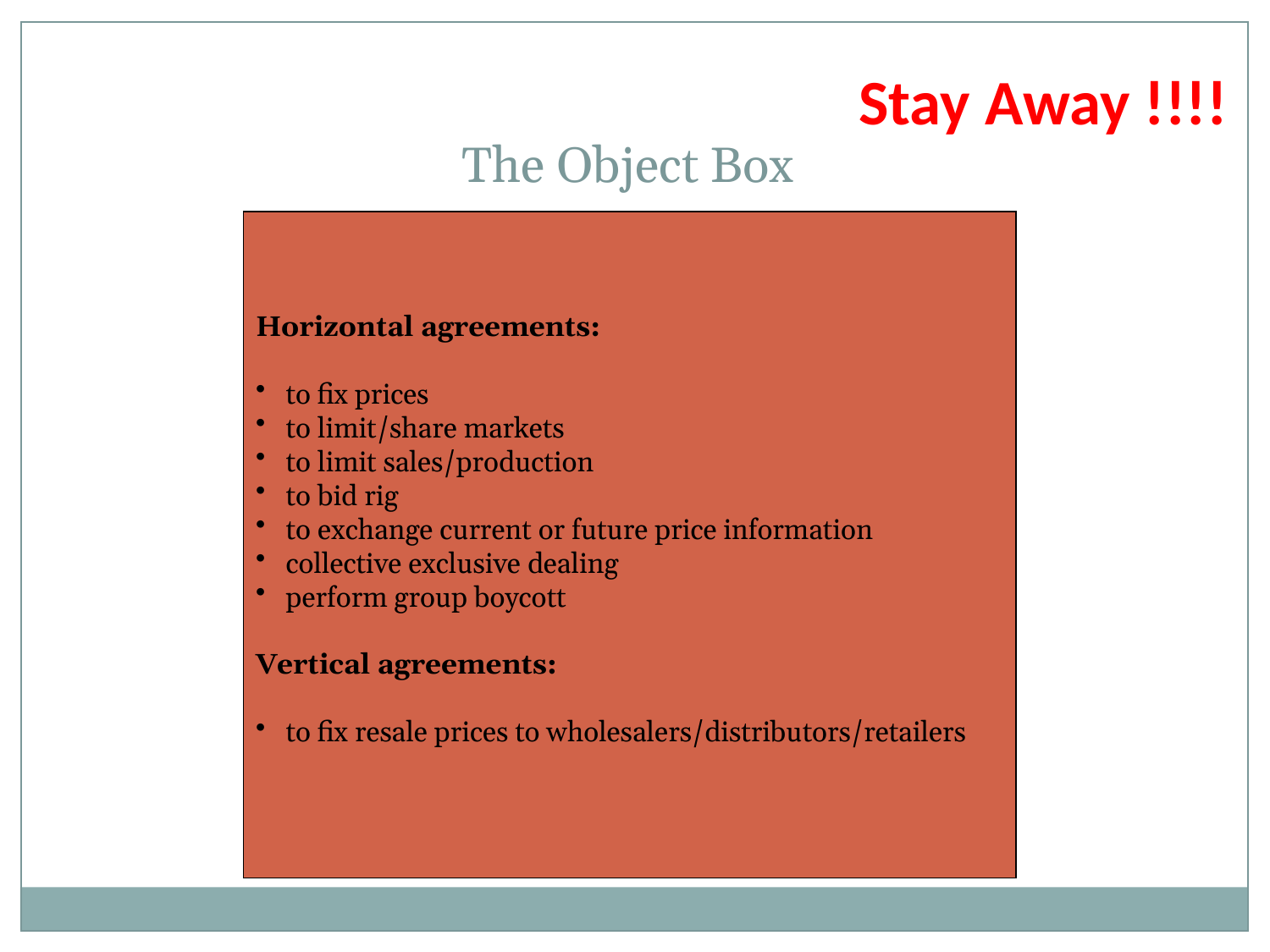

Stay Away !!!!
The Object Box

Horizontal agreements:

to fix prices
to limit/share markets
to limit sales/production
to bid rig
to exchange current or future price information
collective exclusive dealing
perform group boycott

Vertical agreements:

to fix resale prices to wholesalers/distributors/retailers